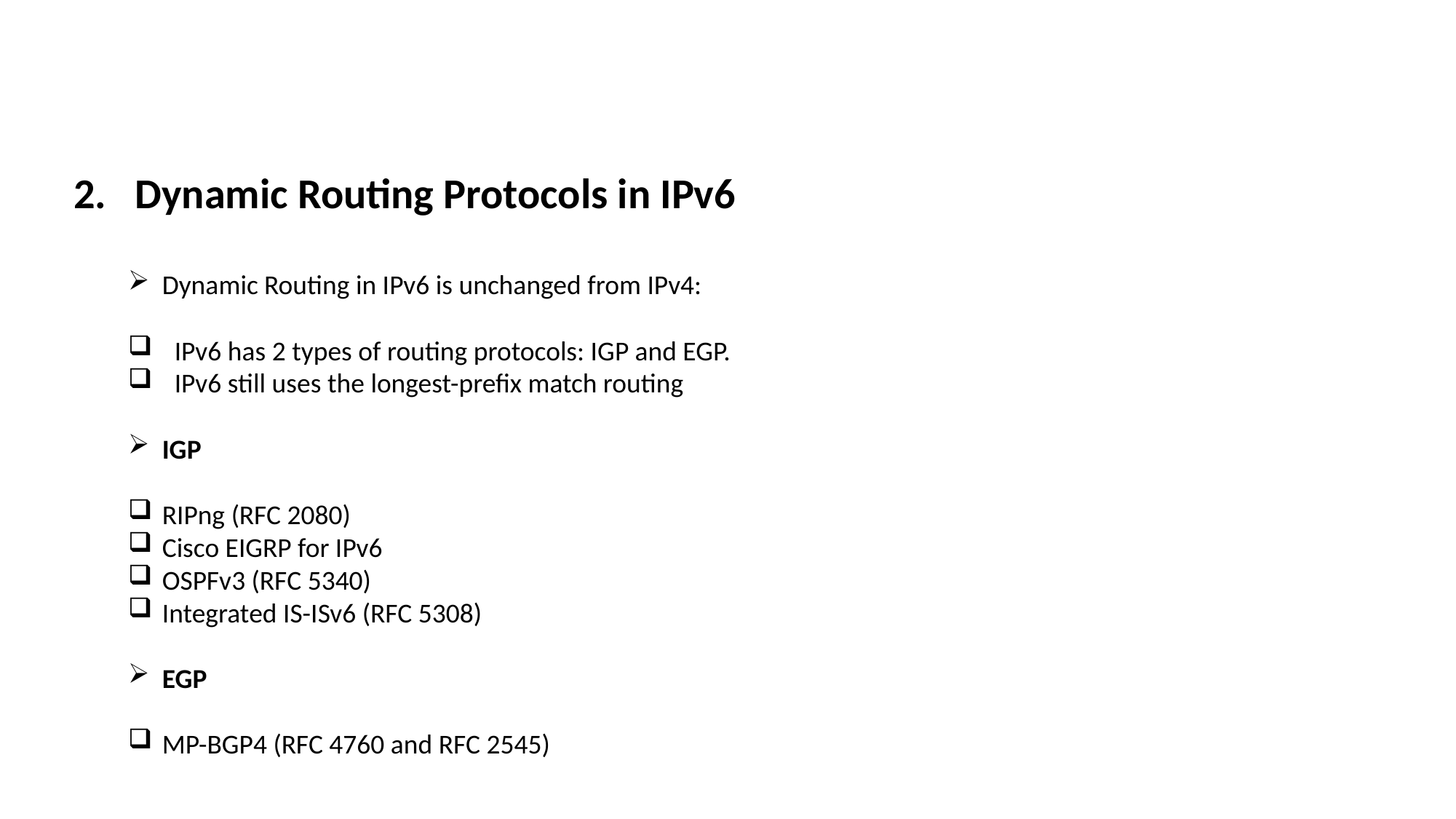

2.   Dynamic Routing Protocols in IPv6

Dynamic Routing in IPv6 is unchanged from IPv4:

  IPv6 has 2 types of routing protocols: IGP and EGP.
  IPv6 still uses the longest-prefix match routing

IGP

RIPng (RFC 2080)
Cisco EIGRP for IPv6
OSPFv3 (RFC 5340)
Integrated IS-ISv6 (RFC 5308)

EGP

MP-BGP4 (RFC 4760 and RFC 2545)